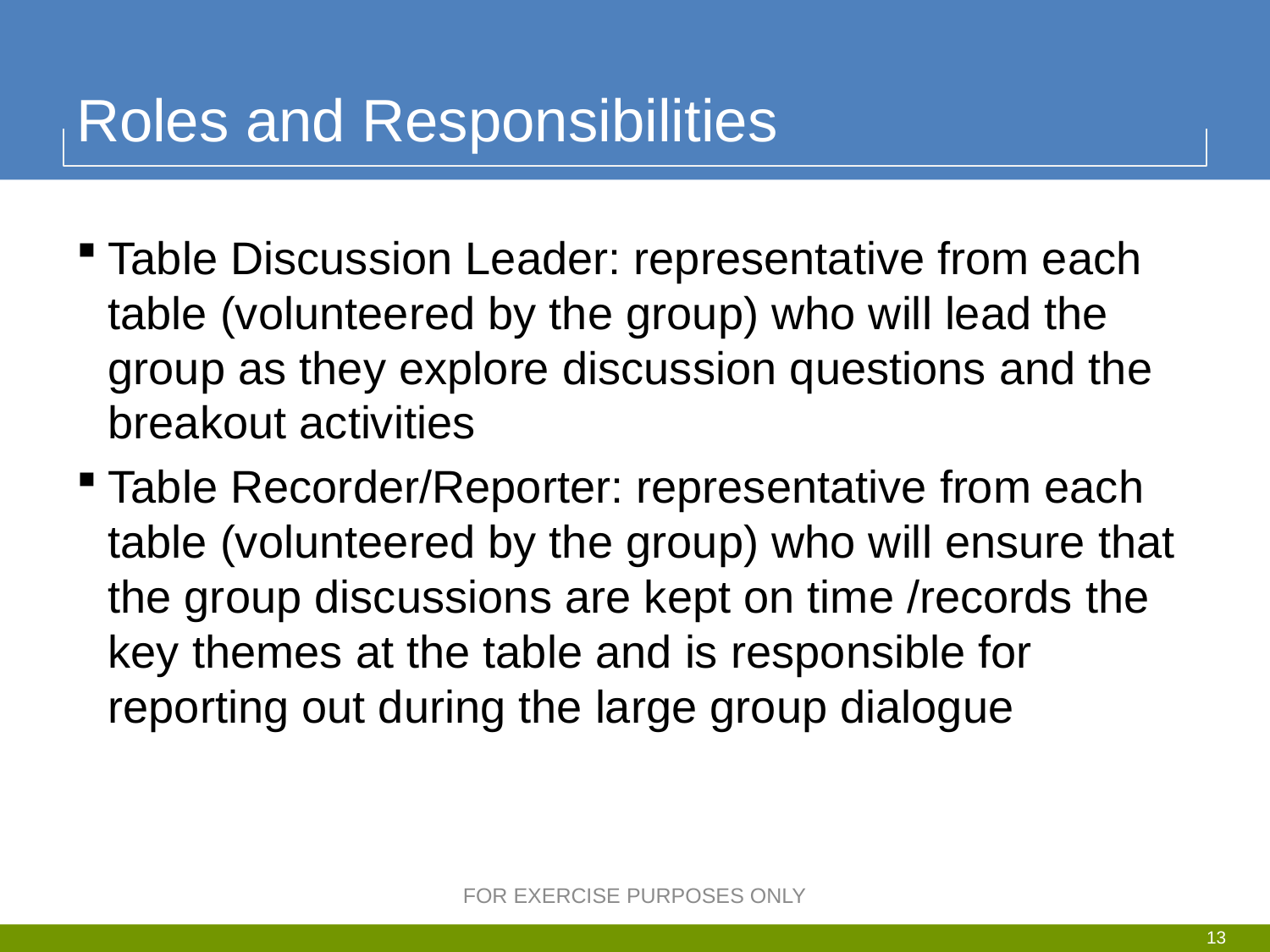

# Roles and Responsibilities
Table Discussion Leader: representative from each table (volunteered by the group) who will lead the group as they explore discussion questions and the breakout activities
Table Recorder/Reporter: representative from each table (volunteered by the group) who will ensure that the group discussions are kept on time /records the key themes at the table and is responsible for reporting out during the large group dialogue
FOR EXERCISE PURPOSES ONLY